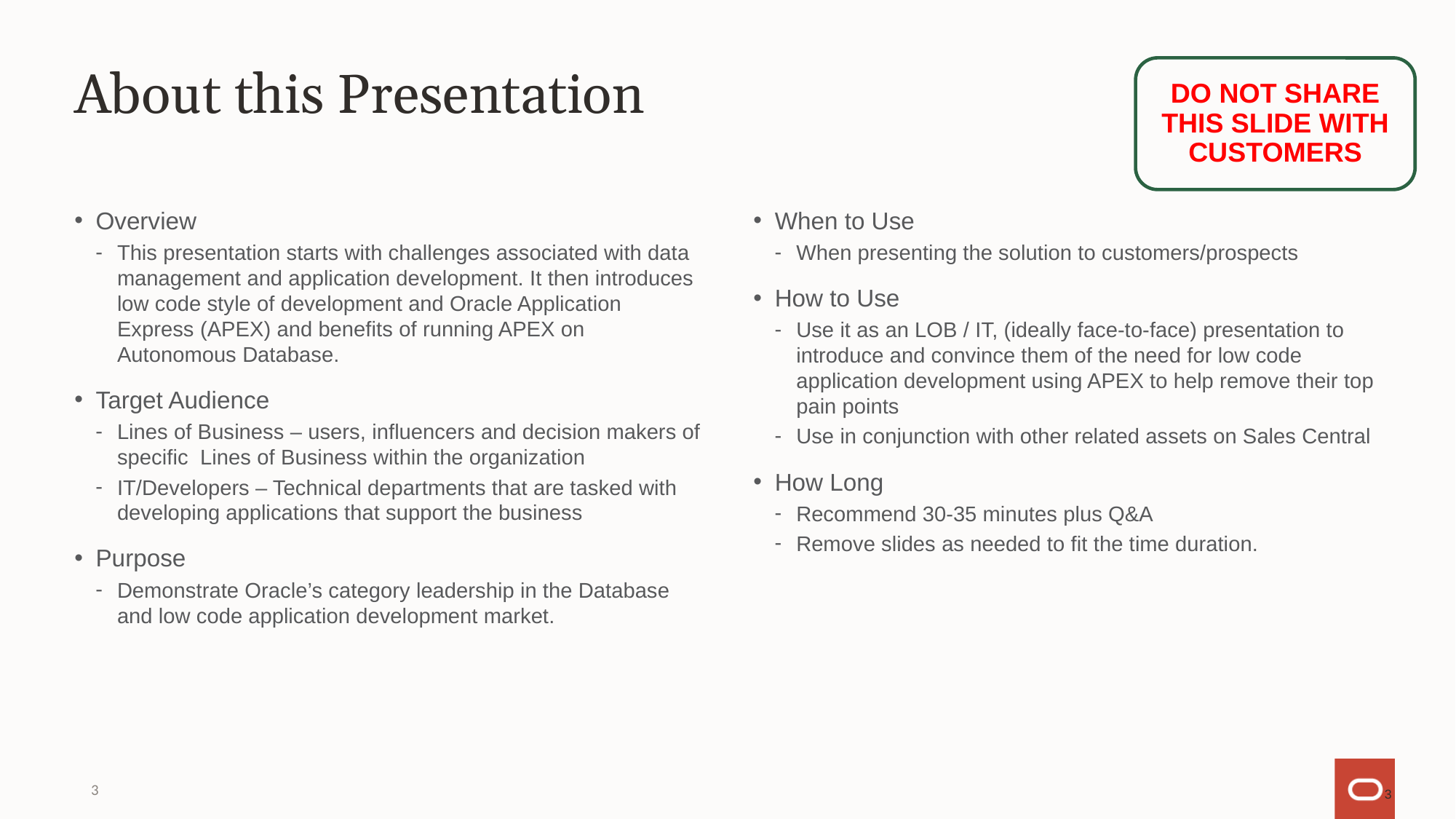

DO NOT SHARE THIS SLIDE WITH CUSTOMERS
About this Presentation
Overview
This presentation starts with challenges associated with data management and application development. It then introduces low code style of development and Oracle Application Express (APEX) and benefits of running APEX on Autonomous Database.
Target Audience
Lines of Business – users, influencers and decision makers of specific  Lines of Business within the organization
IT/Developers – Technical departments that are tasked with developing applications that support the business
Purpose
Demonstrate Oracle’s category leadership in the Database and low code application development market.
When to Use
When presenting the solution to customers/prospects
How to Use
Use it as an LOB / IT, (ideally face-to-face) presentation to introduce and convince them of the need for low code application development using APEX to help remove their top pain points
Use in conjunction with other related assets on Sales Central
How Long
Recommend 30-35 minutes plus Q&A
Remove slides as needed to fit the time duration.

3
3